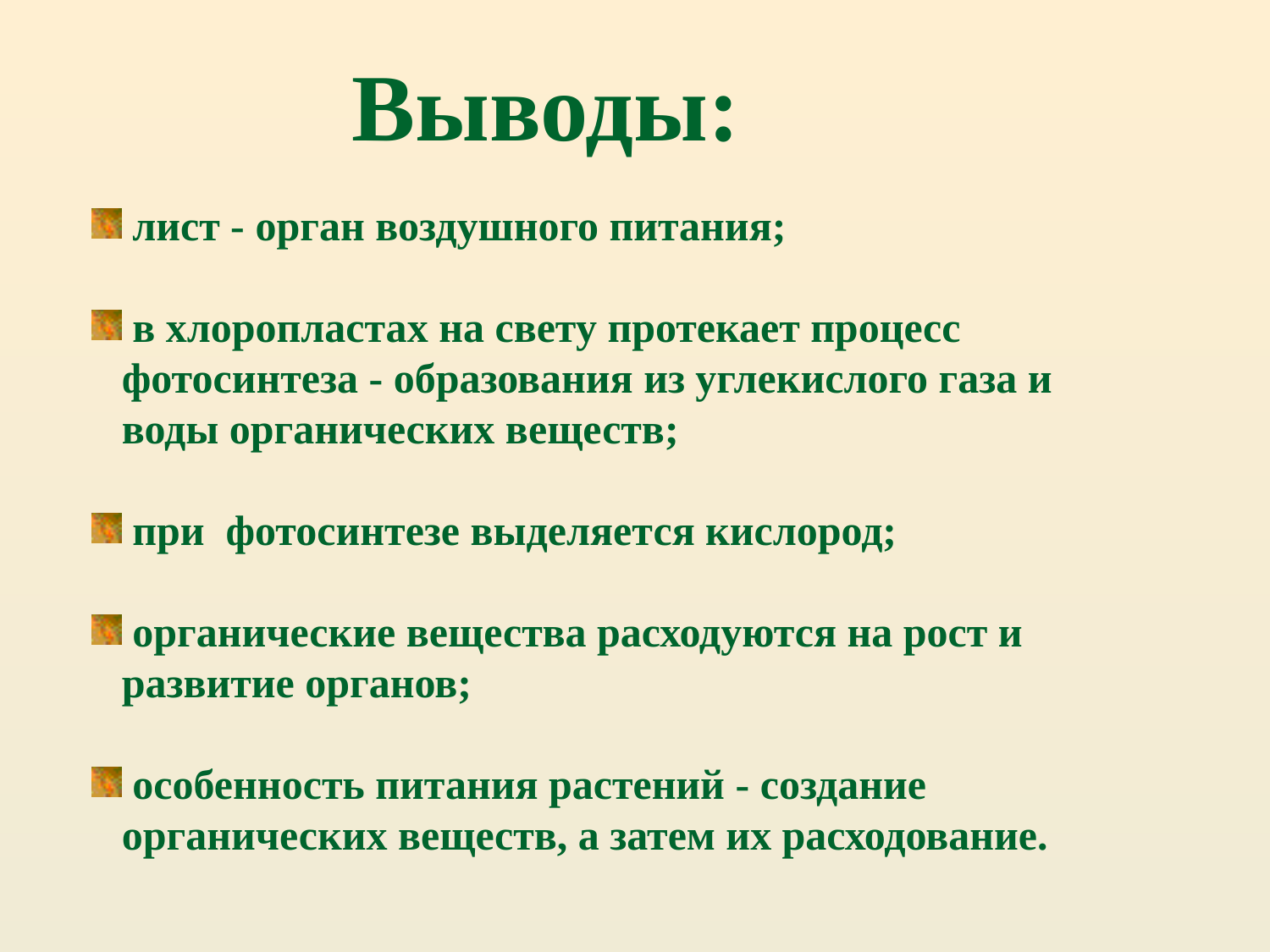

Выводы:
 лист - орган воздушного питания;

 в хлоропластах на свету протекает процесс фотосинтеза - образования из углекислого газа и воды органических веществ;

 при  фотосинтезе выделяется кислород;

 органические вещества расходуются на рост и развитие органов;

 особенность питания растений - создание органических веществ, а затем их расходование.